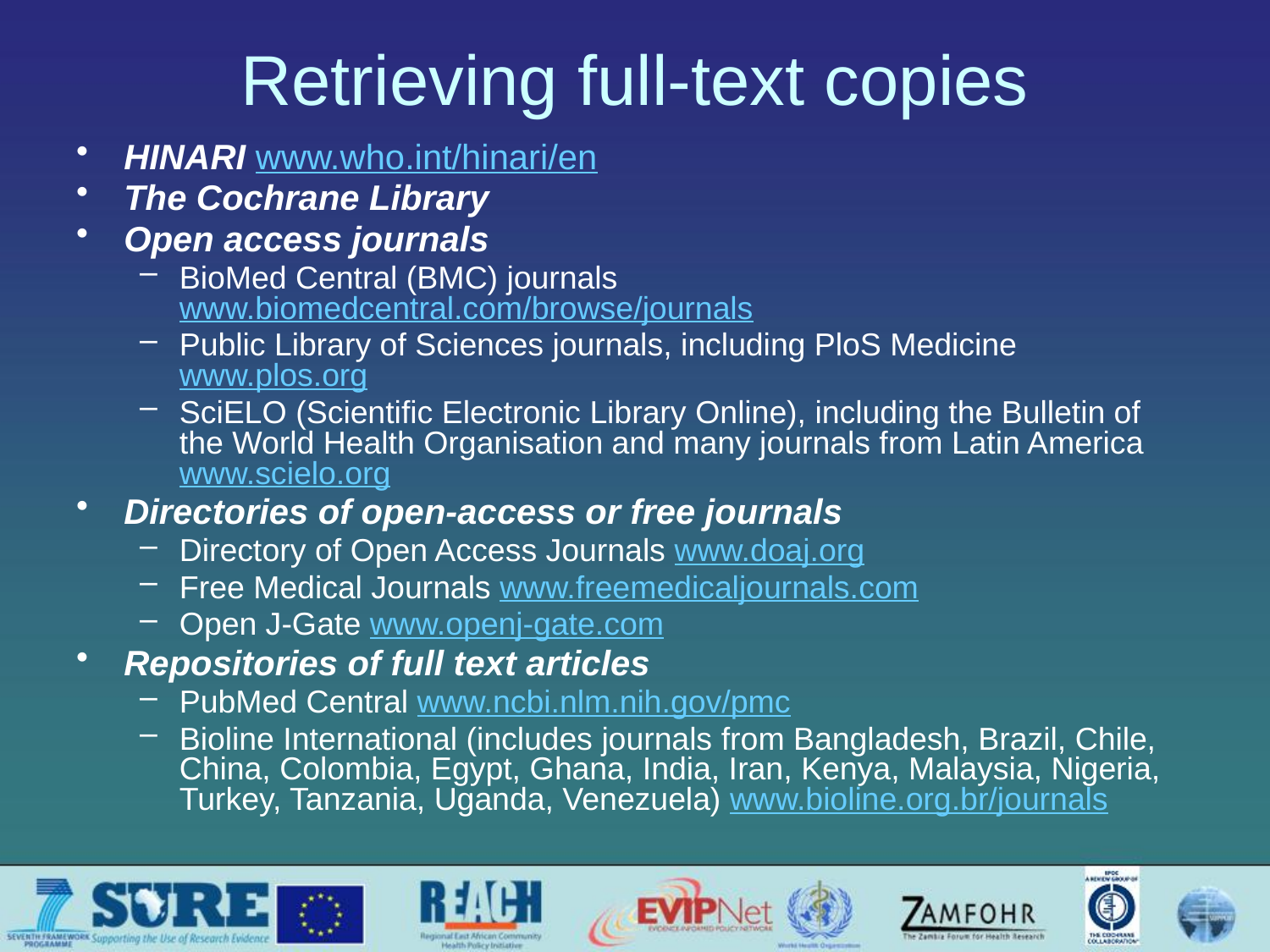

# Retrieving full-text copies
HINARI www.who.int/hinari/en
The Cochrane Library
Open access journals
BioMed Central (BMC) journals www.biomedcentral.com/browse/journals
Public Library of Sciences journals, including PloS Medicine www.plos.org
SciELO (Scientific Electronic Library Online), including the Bulletin of the World Health Organisation and many journals from Latin America www.scielo.org
Directories of open-access or free journals
Directory of Open Access Journals www.doaj.org
Free Medical Journals www.freemedicaljournals.com
Open J-Gate www.openj-gate.com
Repositories of full text articles
PubMed Central www.ncbi.nlm.nih.gov/pmc
Bioline International (includes journals from Bangladesh, Brazil, Chile, China, Colombia, Egypt, Ghana, India, Iran, Kenya, Malaysia, Nigeria, Turkey, Tanzania, Uganda, Venezuela) www.bioline.org.br/journals